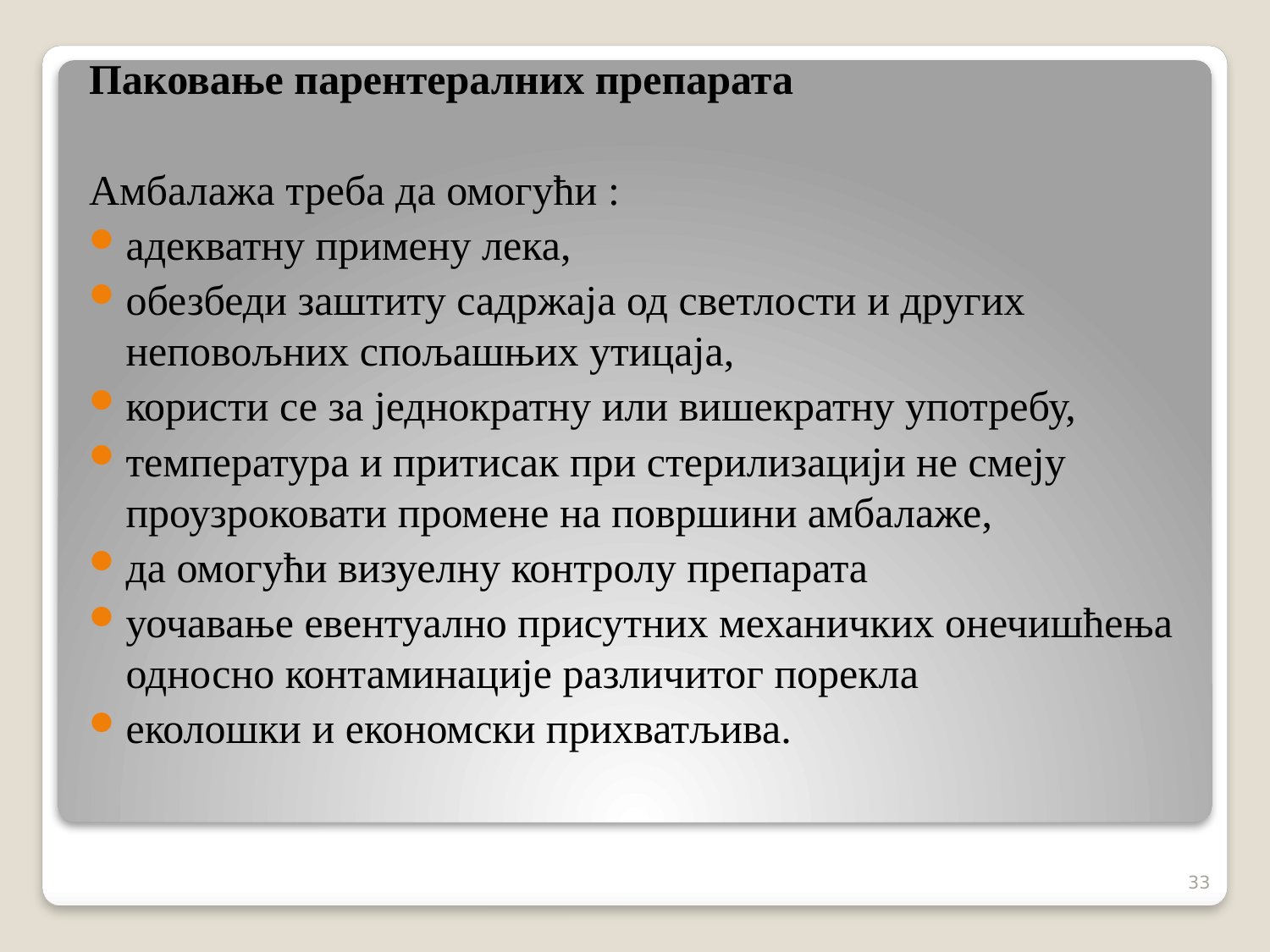

Паковање парентералних препарата

Амбалажа треба да омогући :
адекватну примену лека,
обезбеди заштиту садржаја од светлости и других неповољних спољашњих утицаја,
користи се за једнократну или вишекратну употребу,
температура и притисак при стерилизацији не смеју проузроковати промене на површини амбалаже,
да омогући визуелну контролу препарата
уочавање евентуално присутних механичких онечишћења односно контаминације различитог порекла
еколошки и економски прихватљива.

33